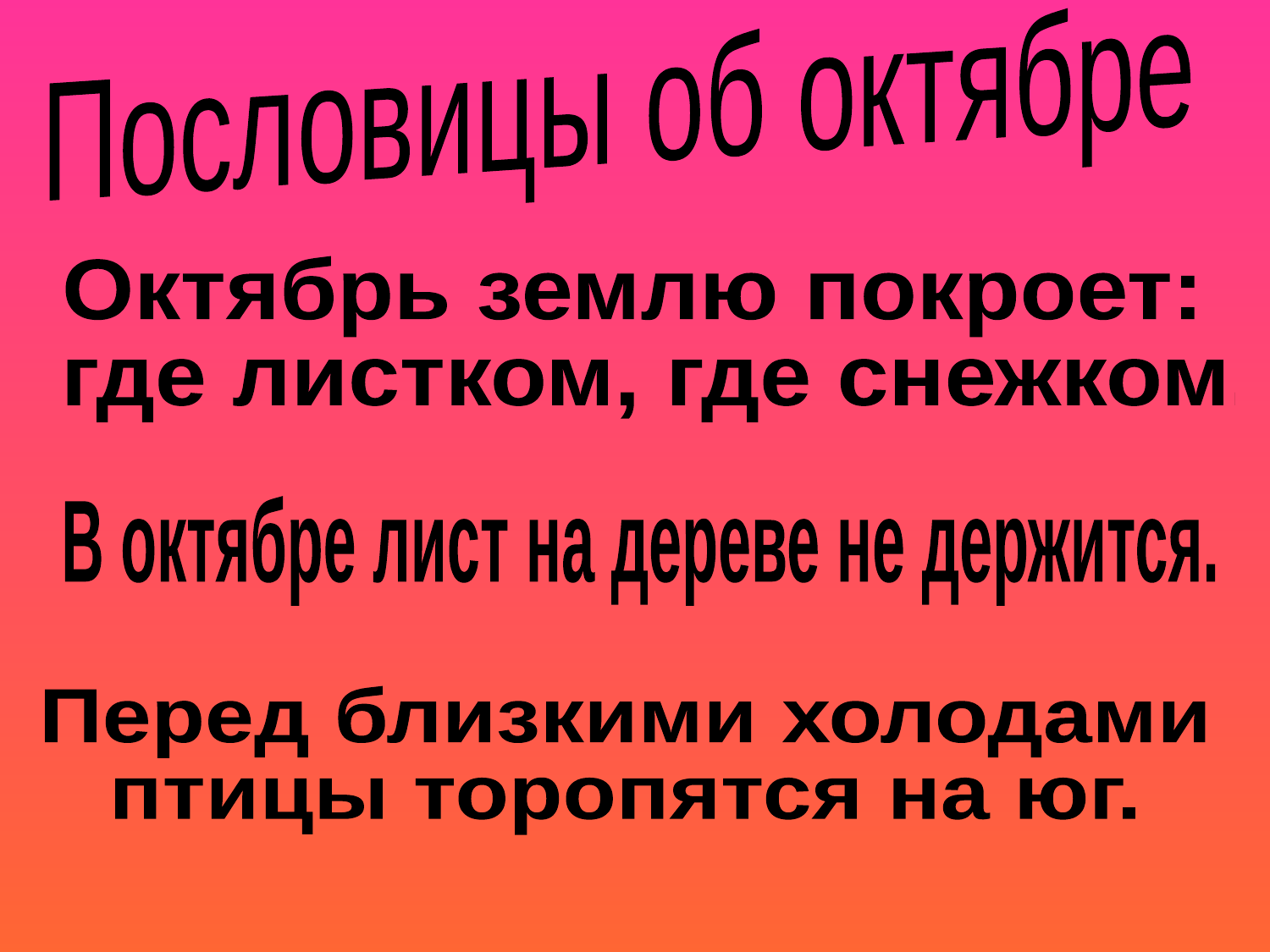

Пословицы об октябре
Октябрь землю покроет:
 где листком, где снежком.
В октябре лист на дереве не держится.
Перед близкими холодами
птицы торопятся на юг.